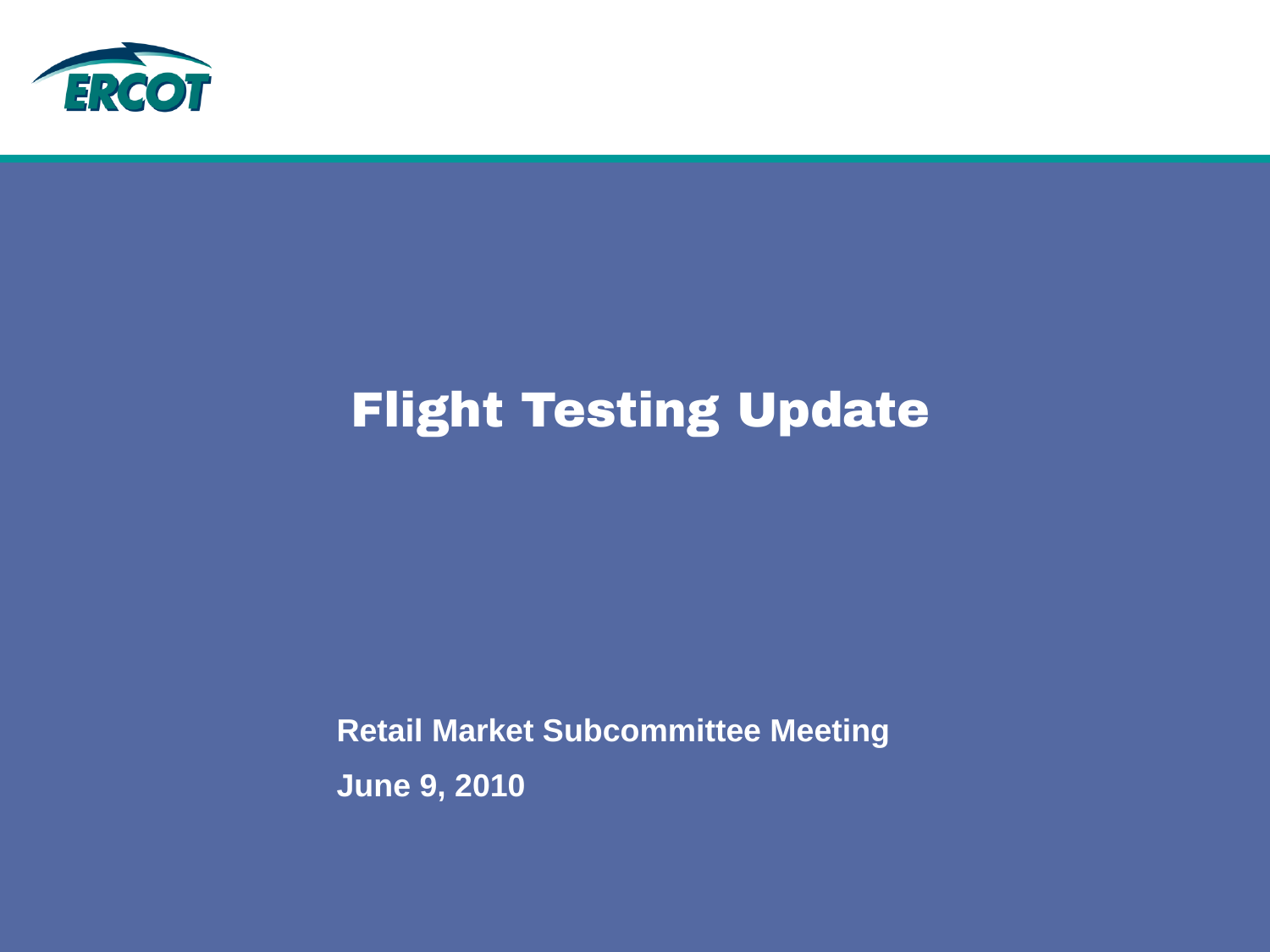

# Flight Testing Update
Retail Market Subcommittee Meeting
June 9, 2010